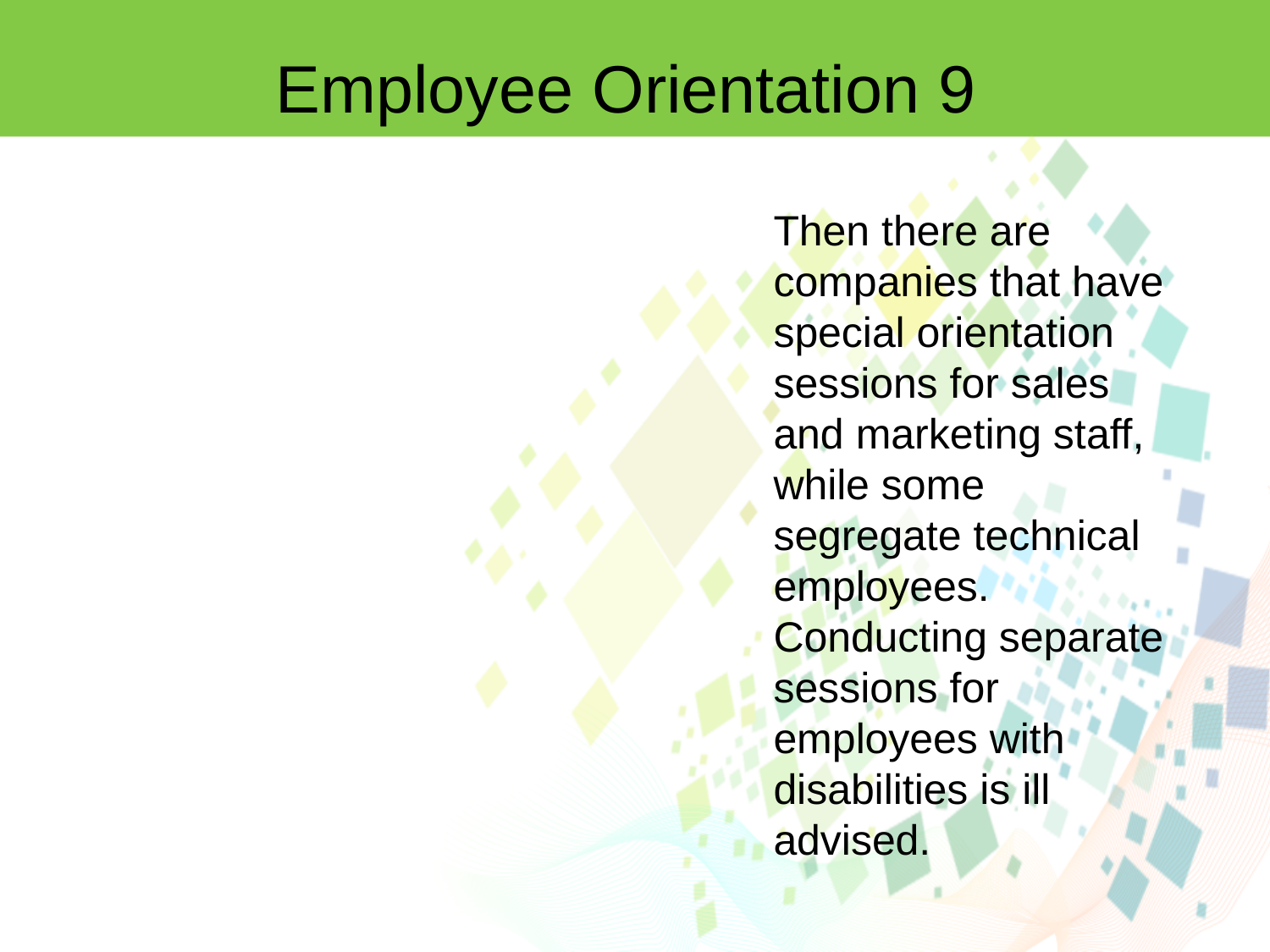

Employee Orientation 9
Then there are companies that have special orientation
sessions for sales and marketing staff, while some segregate technical employees.
Conducting separate sessions for employees with disabilities is ill advised.